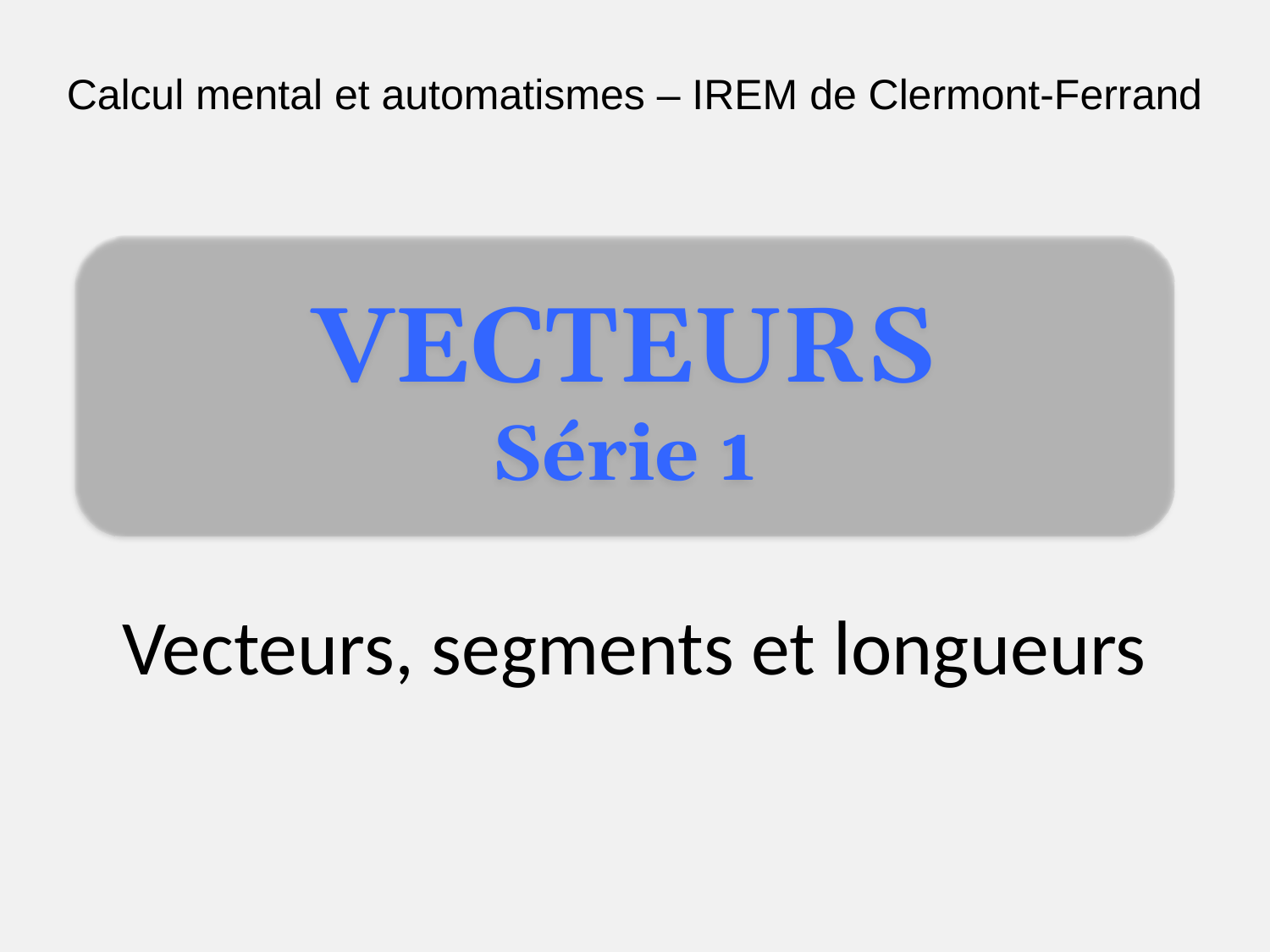

Calcul mental et automatismes – IREM de Clermont-Ferrand
vecteurs
Série 1
# Vecteurs, segments et longueurs